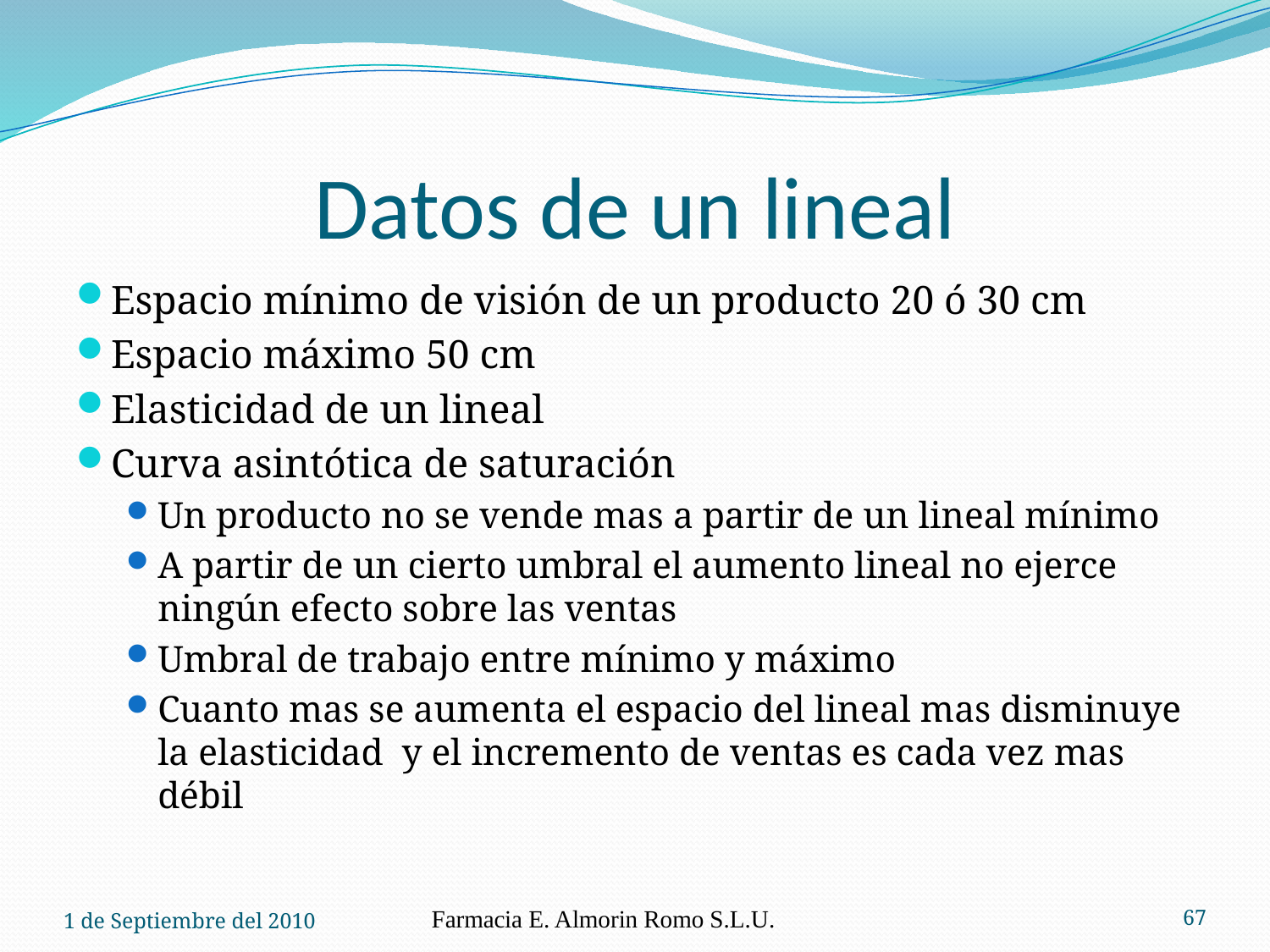

# Datos de un lineal
Espacio mínimo de visión de un producto 20 ó 30 cm
Espacio máximo 50 cm
Elasticidad de un lineal
Curva asintótica de saturación
Un producto no se vende mas a partir de un lineal mínimo
A partir de un cierto umbral el aumento lineal no ejerce ningún efecto sobre las ventas
Umbral de trabajo entre mínimo y máximo
Cuanto mas se aumenta el espacio del lineal mas disminuye la elasticidad  y el incremento de ventas es cada vez mas débil

1 de Septiembre del 2010
Farmacia E. Almorin Romo S.L.U.
67